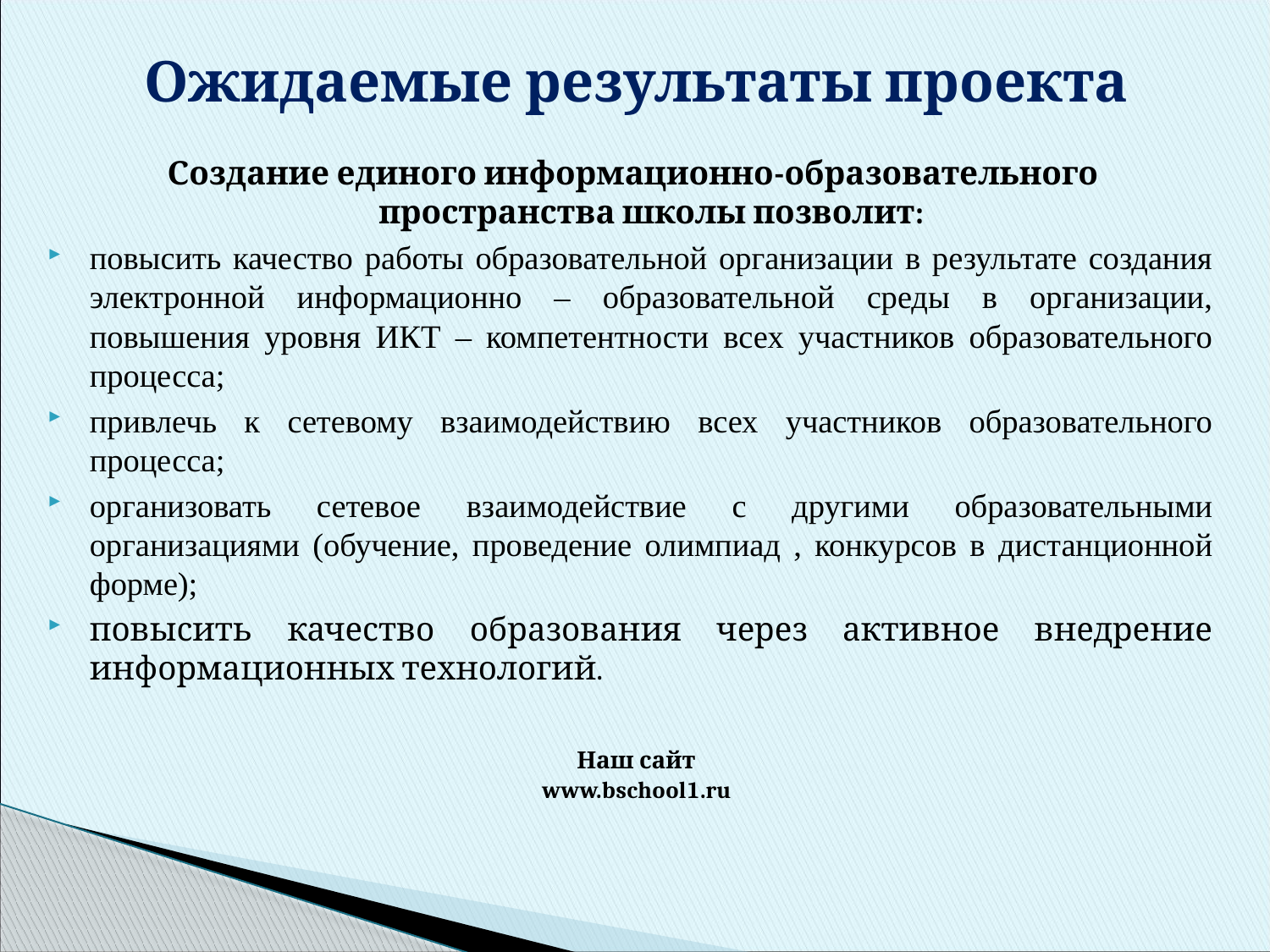

# Ожидаемые результаты проекта
Создание единого информационно-образовательного  пространства школы позволит:
повысить качество работы образовательной организации в результате создания электронной информационно – образовательной среды в организации, повышения уровня ИКТ – компетентности всех участников образовательного процесса;
привлечь к сетевому взаимодействию всех участников образовательного процесса;
организовать сетевое взаимодействие с другими образовательными организациями (обучение, проведение олимпиад , конкурсов в дистанционной форме);
повысить качество образования через активное внедрение информационных технологий.

Наш сайт
www.bschool1.ru